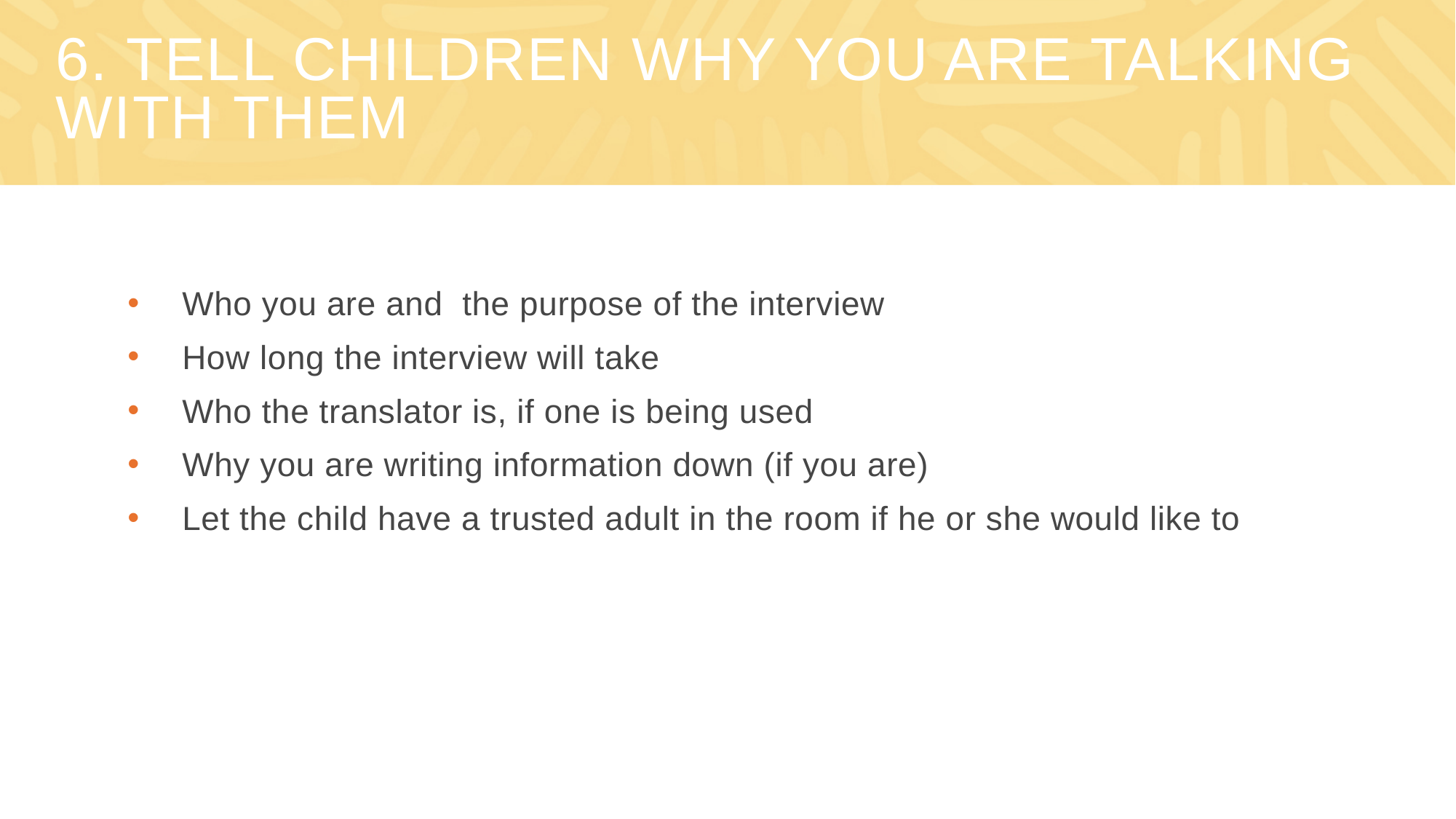

# 6. Tell children why you are talking with them
Who you are and  the purpose of the interview
How long the interview will take
Who the translator is, if one is being used
Why you are writing information down (if you are)
Let the child have a trusted adult in the room if he or she would like to